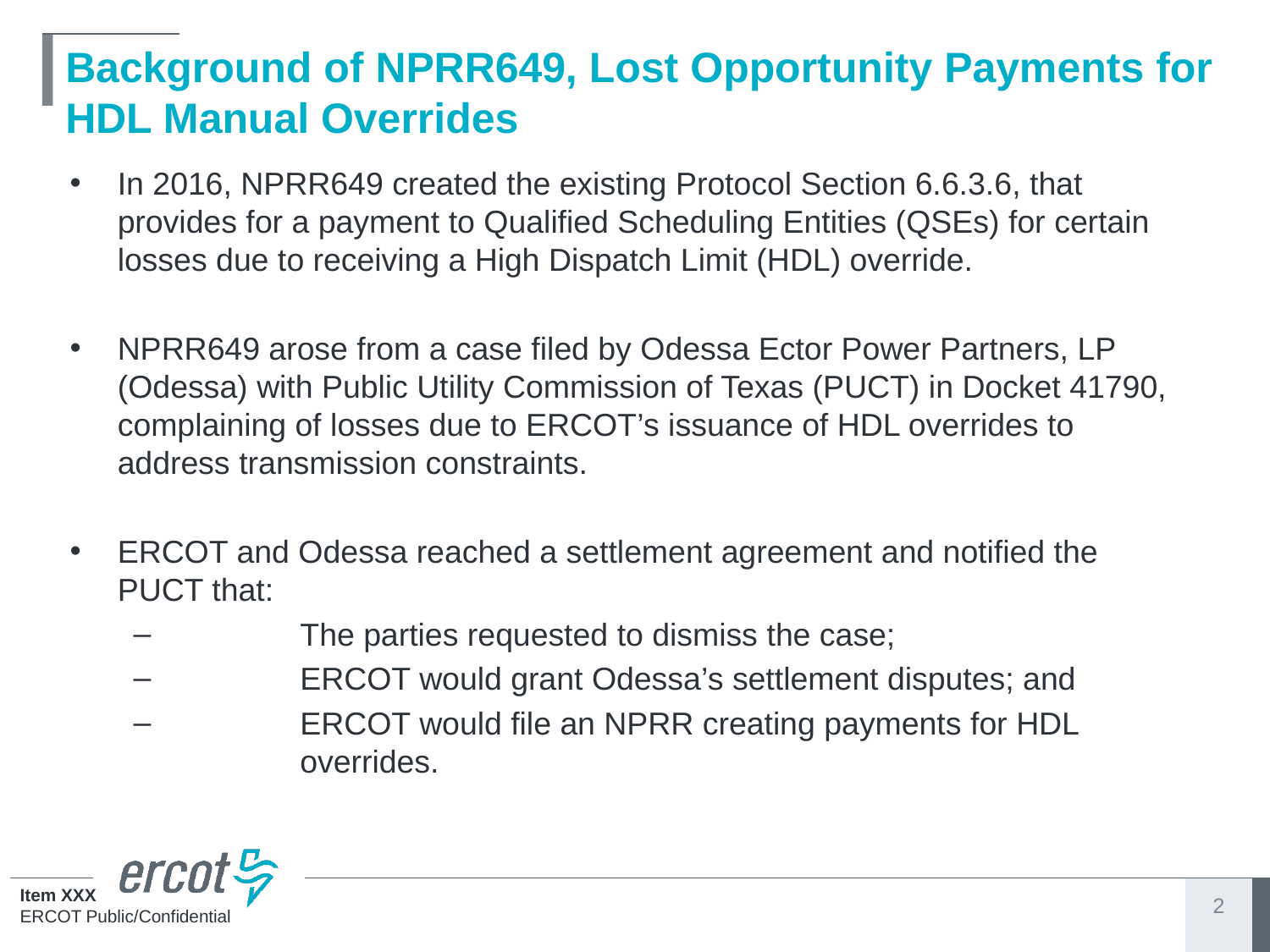

# Background of NPRR649, Lost Opportunity Payments for HDL Manual Overrides
In 2016, NPRR649 created the existing Protocol Section 6.6.3.6, that provides for a payment to Qualified Scheduling Entities (QSEs) for certain losses due to receiving a High Dispatch Limit (HDL) override.

NPRR649 arose from a case filed by Odessa Ector Power Partners, LP (Odessa) with Public Utility Commission of Texas (PUCT) in Docket 41790, complaining of losses due to ERCOT’s issuance of HDL overrides to address transmission constraints.

ERCOT and Odessa reached a settlement agreement and notified the PUCT that:
	The parties requested to dismiss the case;
	ERCOT would grant Odessa’s settlement disputes; and
	ERCOT would file an NPRR creating payments for HDL 	overrides.

2